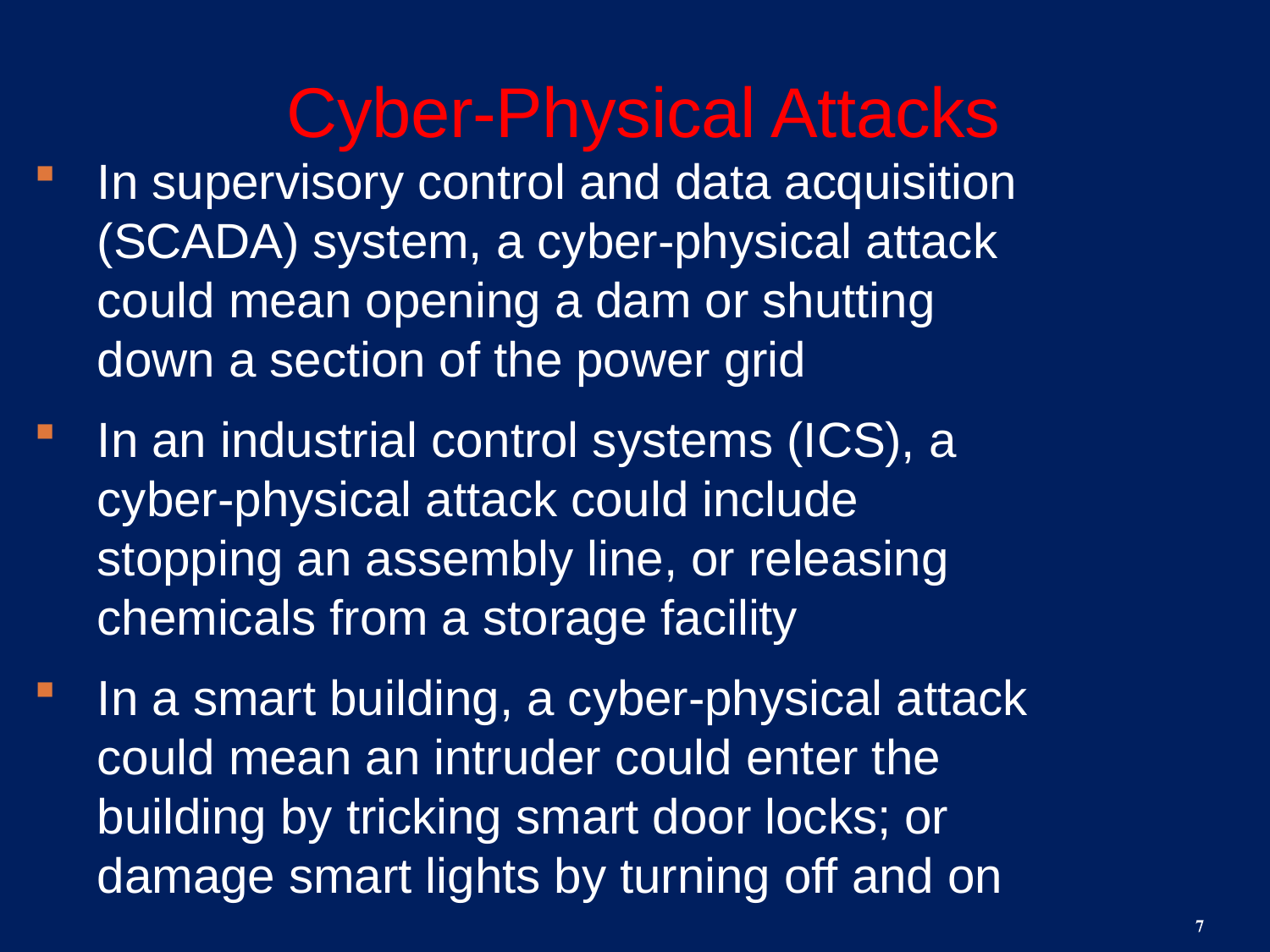

# Cyber-Physical Attacks
In supervisory control and data acquisition (SCADA) system, a cyber-physical attack could mean opening a dam or shutting down a section of the power grid
In an industrial control systems (ICS), a cyber-physical attack could include stopping an assembly line, or releasing chemicals from a storage facility
In a smart building, a cyber-physical attack could mean an intruder could enter the building by tricking smart door locks; or damage smart lights by turning off and on